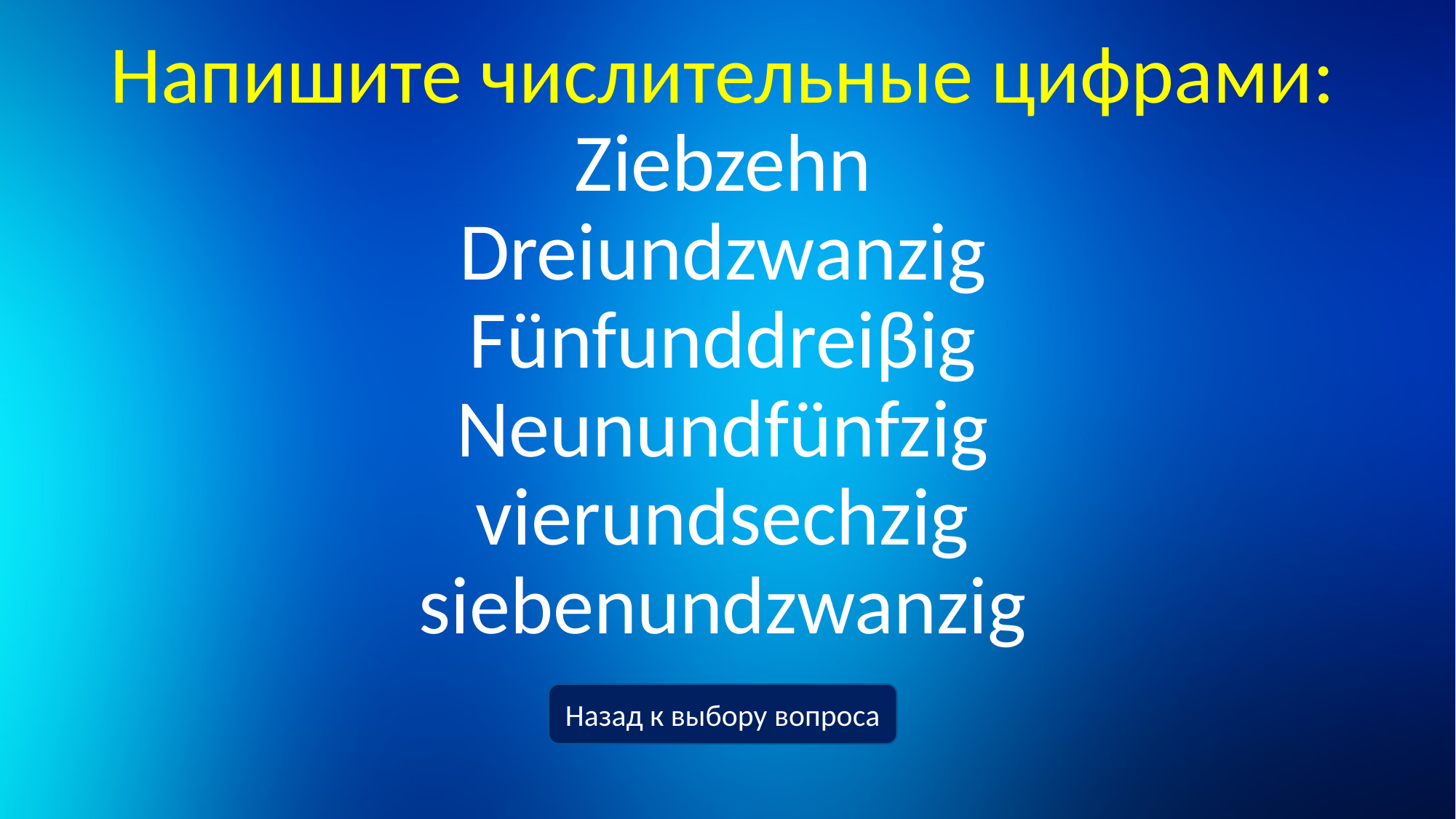

# Напишите числительные цифрами: Ziebzehn Dreiundzwanzig Fünfunddreiβig Neunundfünfzig vierundsechzig siebenundzwanzig
Назад к выбору вопроса